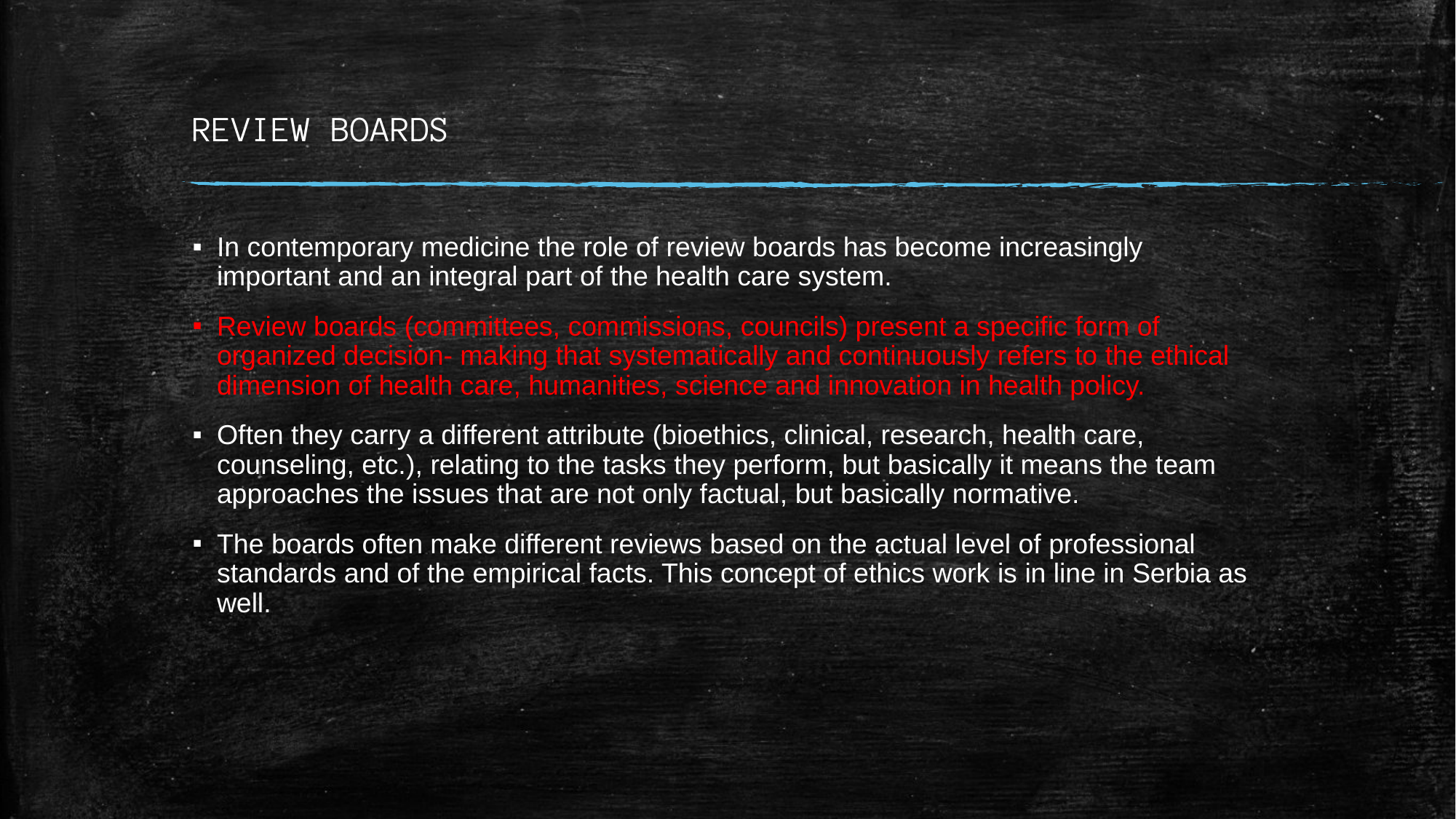

# REVIEW BOARDS
In contemporary medicine the role of review boards has become increasingly important and an integral part of the health care system.
Review boards (committees, commissions, councils) present a speciﬁc form of organized decision- making that systematically and continuously refers to the ethical dimension of health care, humanities, science and innovation in health policy.
Often they carry a different attribute (bioethics, clinical, research, health care, counseling, etc.), relating to the tasks they perform, but basically it means the team approaches the issues that are not only factual, but basically normative.
The boards often make different reviews based on the actual level of professional standards and of the empirical facts. This concept of ethics work is in line in Serbia as well.